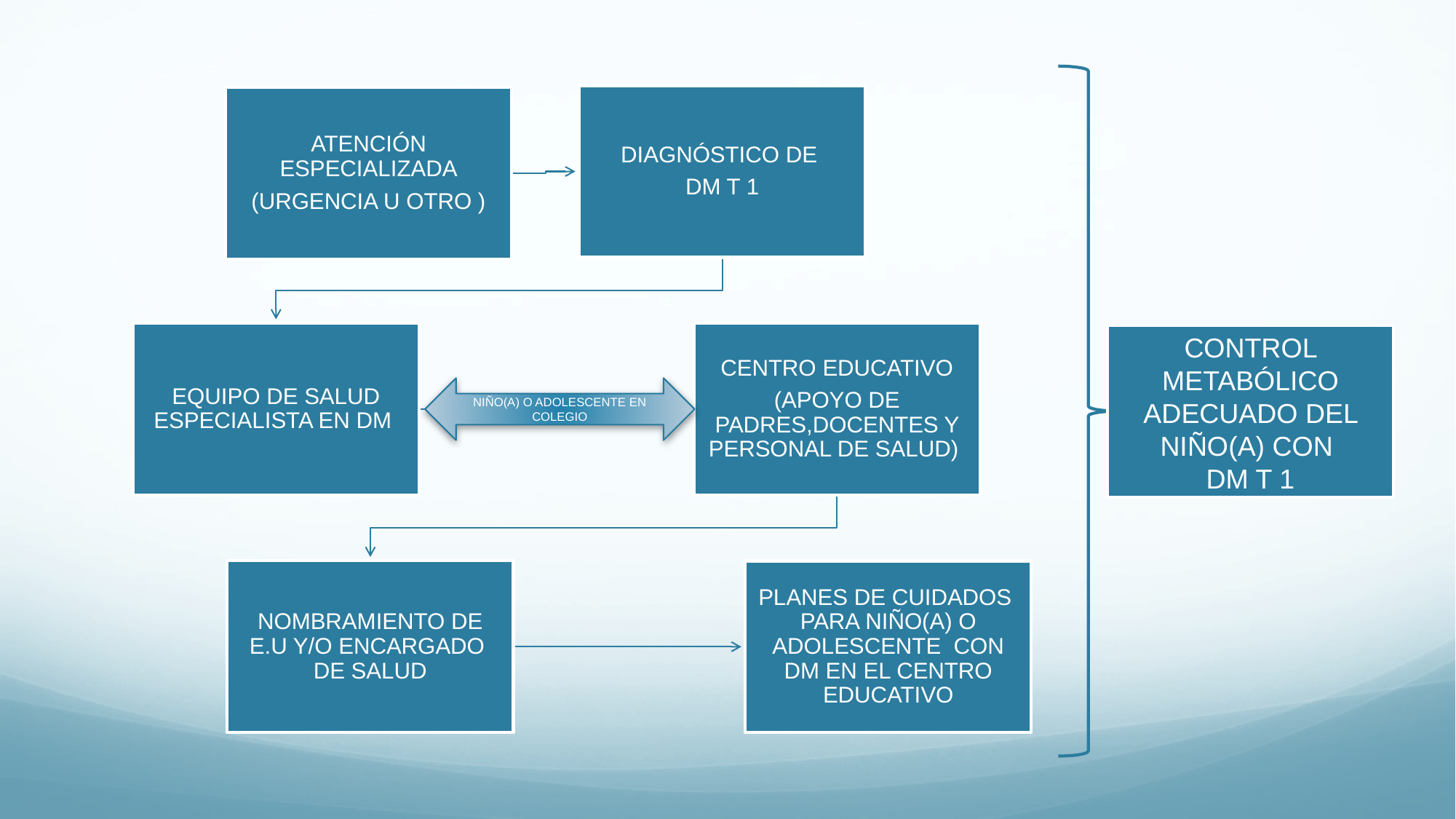

ATENCIÓN ESPECIALIZADA
(URGENCIA U OTRO )

DIAGNÓSTICO DE
DM T 1

EQUIPO DE SALUD ESPECIALISTA EN DM

CENTRO EDUCATIVO
(APOYO DE PADRES,DOCENTES Y PERSONAL DE SALUD)

NOMBRAMIENTO DE E.U Y/O ENCARGADO  DE SALUD
PLANES DE CUIDADOS  PARA NIÑO(A) O ADOLESCENTE  CON DM EN EL CENTRO EDUCATIVO
CONTROL METABÓLICO ADECUADO DEL NIÑO(A) CON
DM T 1
NIÑO(A) O ADOLESCENTE EN COLEGIO